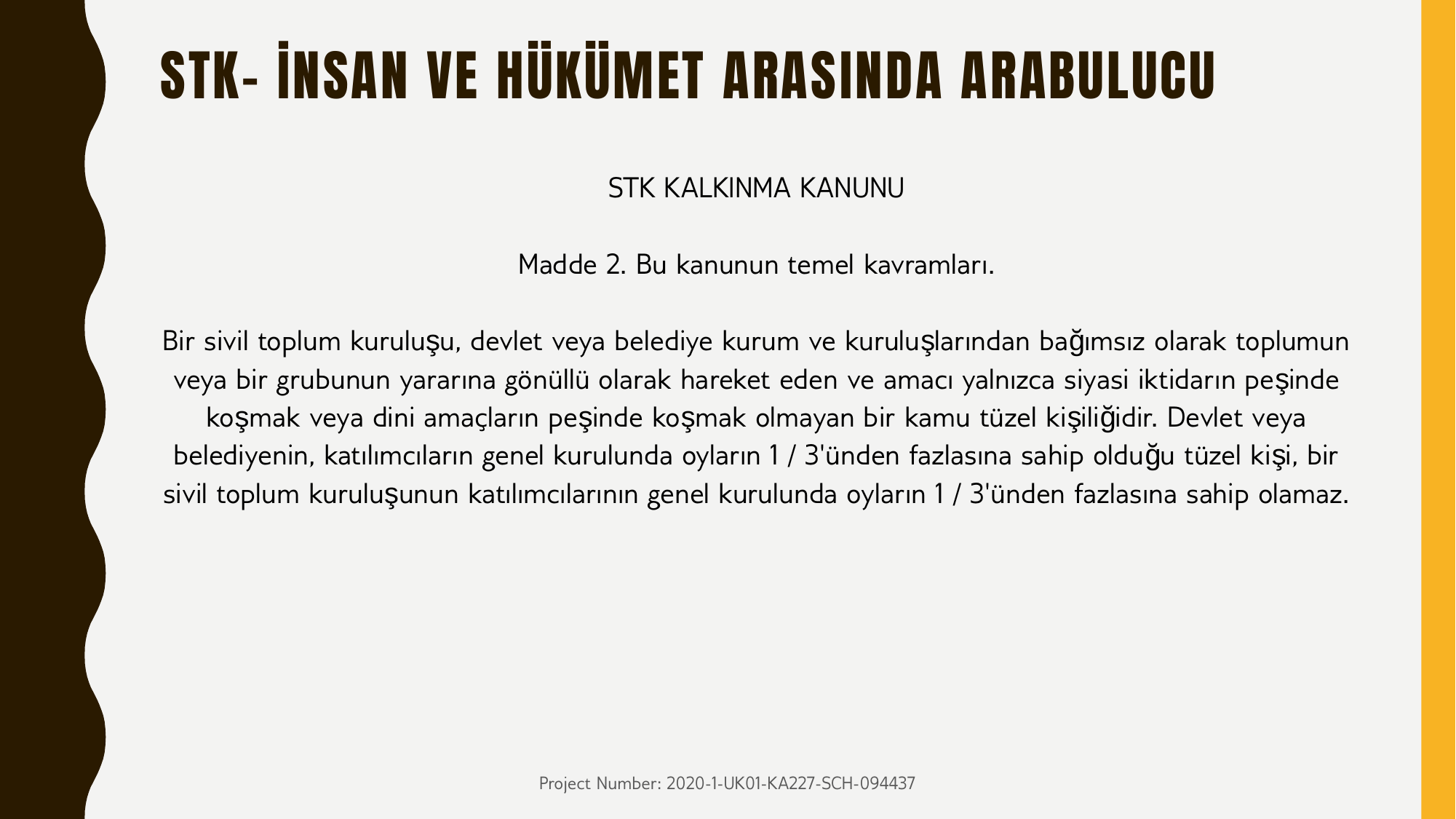

# STK- İnsan ve hükümet arasInda arabulucu

STK KALKINMA KANUNU
Madde 2. Bu kanunun temel kavramları.
Bir sivil toplum kuruluşu, devlet veya belediye kurum ve kuruluşlarından bağımsız olarak toplumun veya bir grubunun yararına gönüllü olarak hareket eden ve amacı yalnızca siyasi iktidarın peşinde koşmak veya dini amaçların peşinde koşmak olmayan bir kamu tüzel kişiliğidir. Devlet veya belediyenin, katılımcıların genel kurulunda oyların 1 / 3'ünden fazlasına sahip olduğu tüzel kişi, bir sivil toplum kuruluşunun katılımcılarının genel kurulunda oyların 1 / 3'ünden fazlasına sahip olamaz.
Project Number: 2020-1-UK01-KA227-SCH-094437